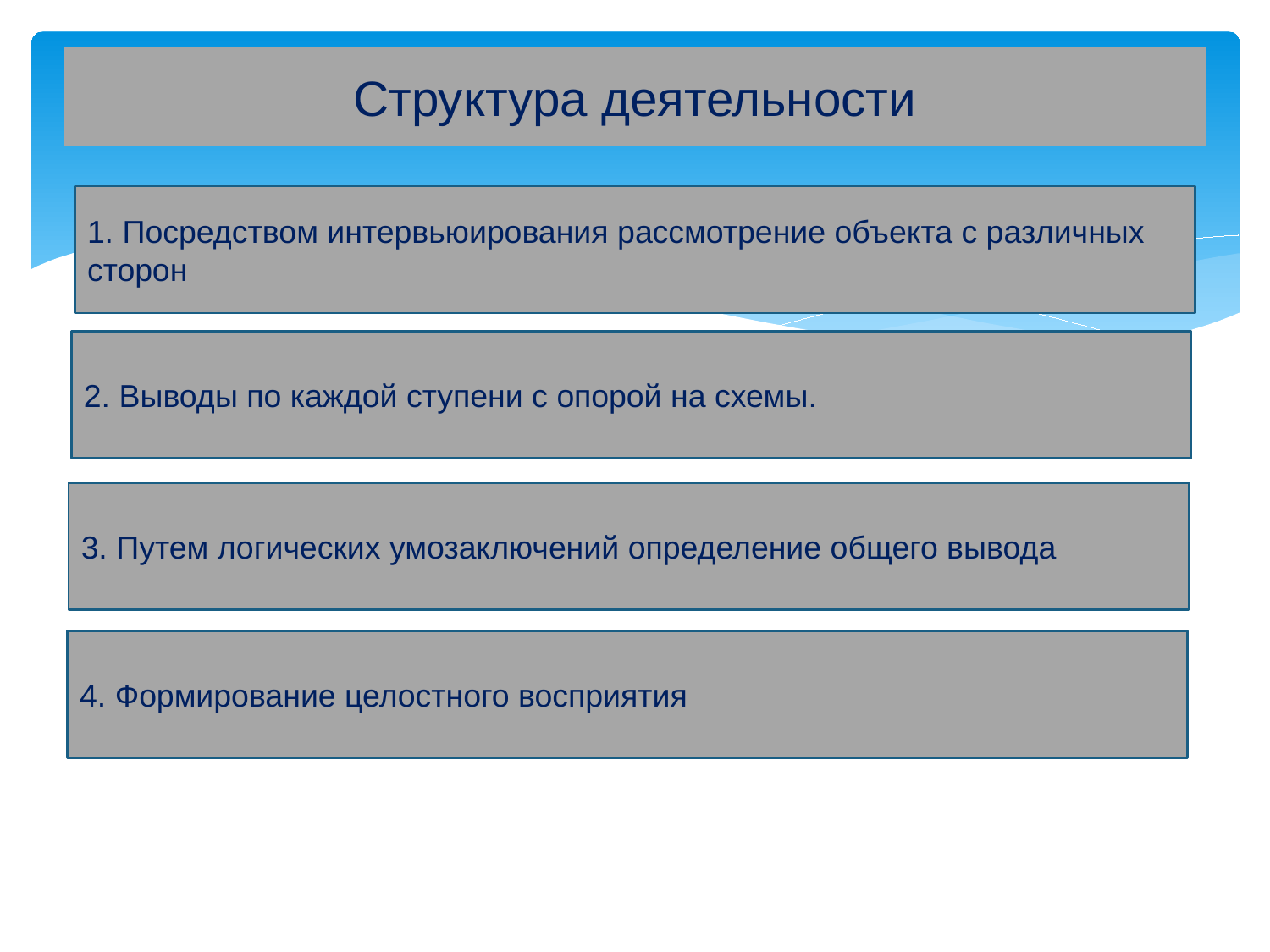

# Структура деятельности
1. Посредством интервьюирования рассмотрение объекта с различных сторон
2. Выводы по каждой ступени с опорой на схемы.
3. Путем логических умозаключений определение общего вывода
4. Формирование целостного восприятия